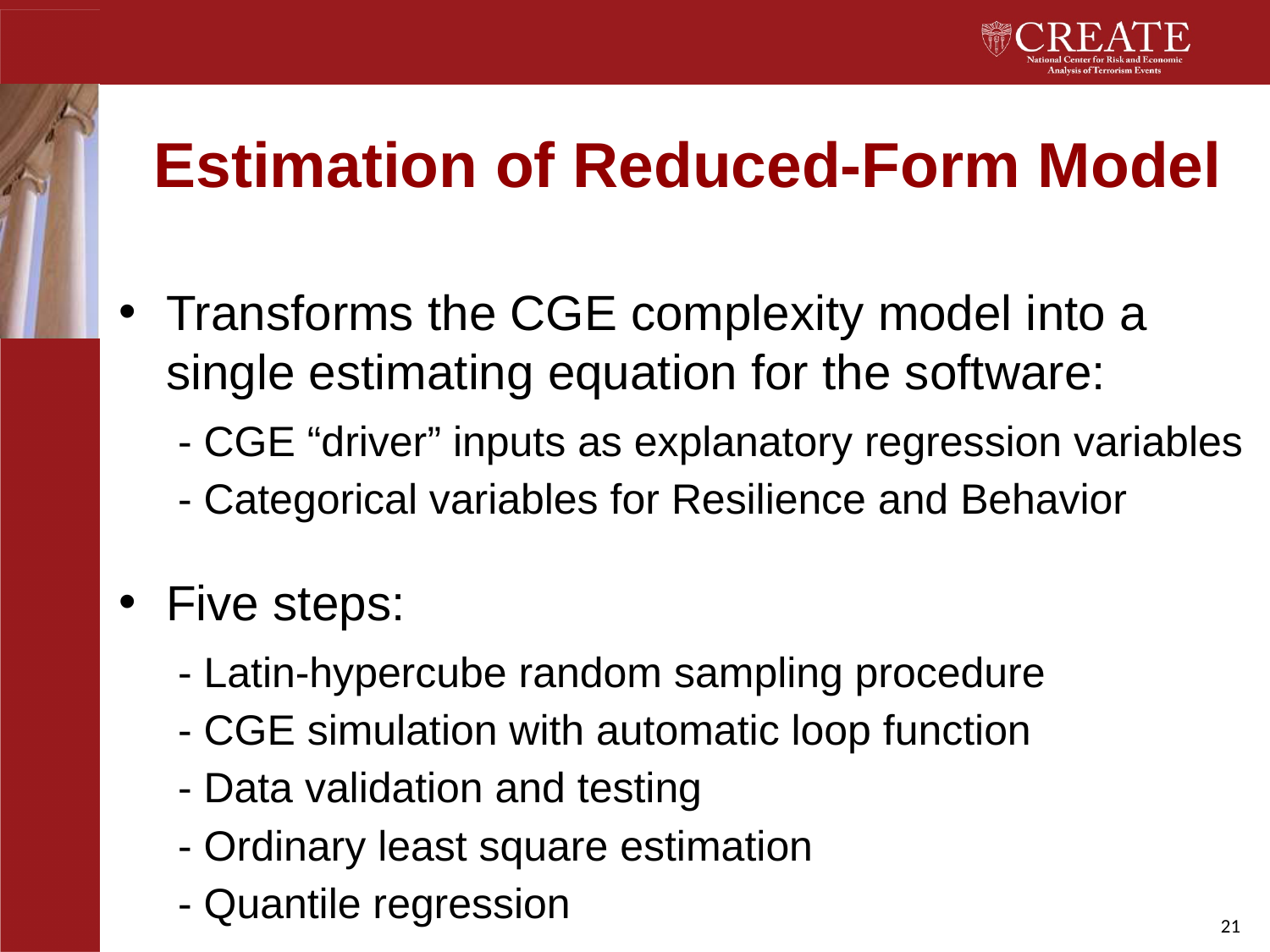

# Estimation of Reduced-Form Model
Transforms the CGE complexity model into a single estimating equation for the software:
     - CGE “driver” inputs as explanatory regression variables
     - Categorical variables for Resilience and Behavior

Five steps:
     - Latin-hypercube random sampling procedure
     - CGE simulation with automatic loop function
     - Data validation and testing
     - Ordinary least square estimation
     - Quantile regression